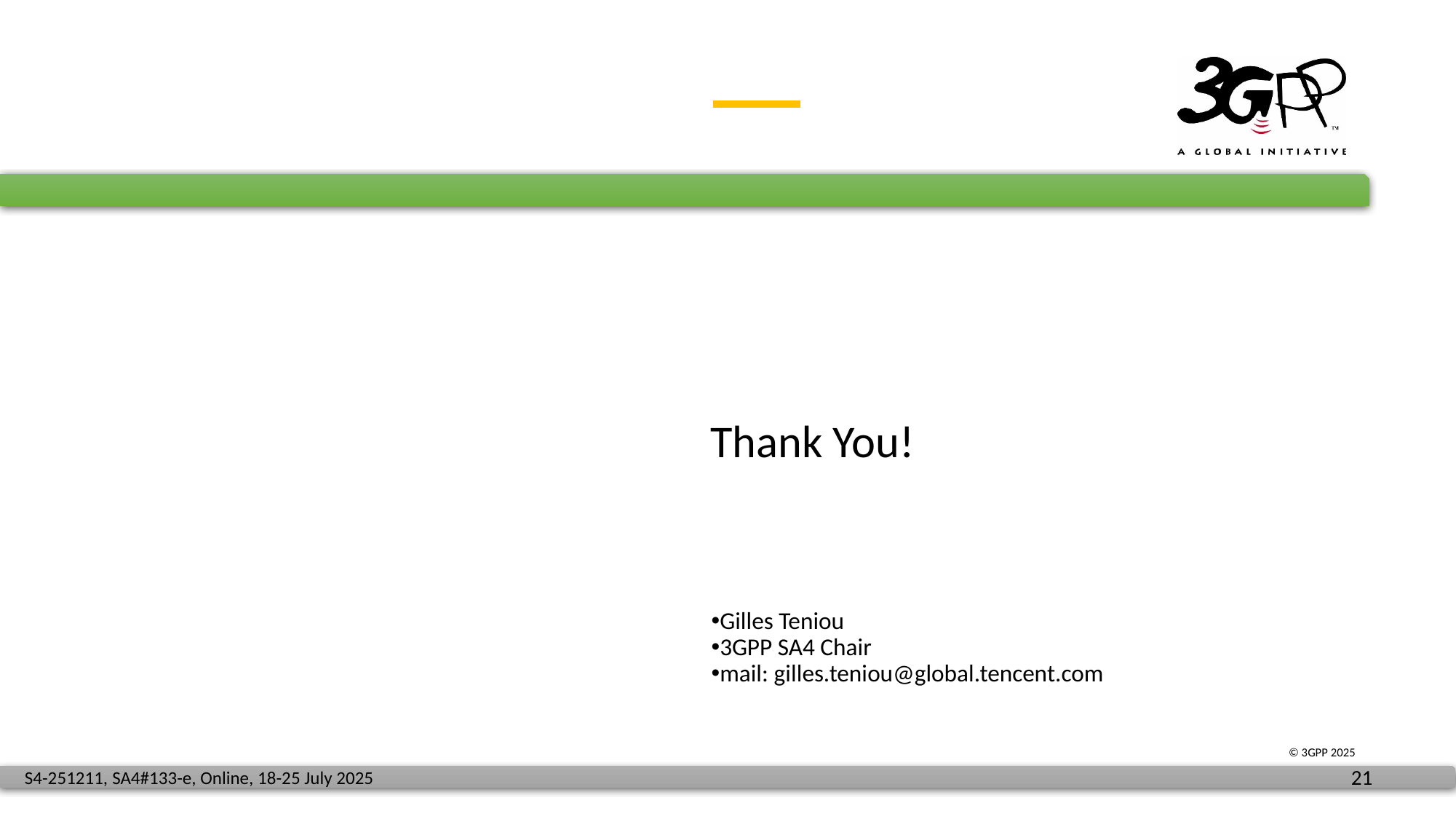

Gilles Teniou
3GPP SA4 Chair
mail: gilles.teniou@global.tencent.com

# Thank You!